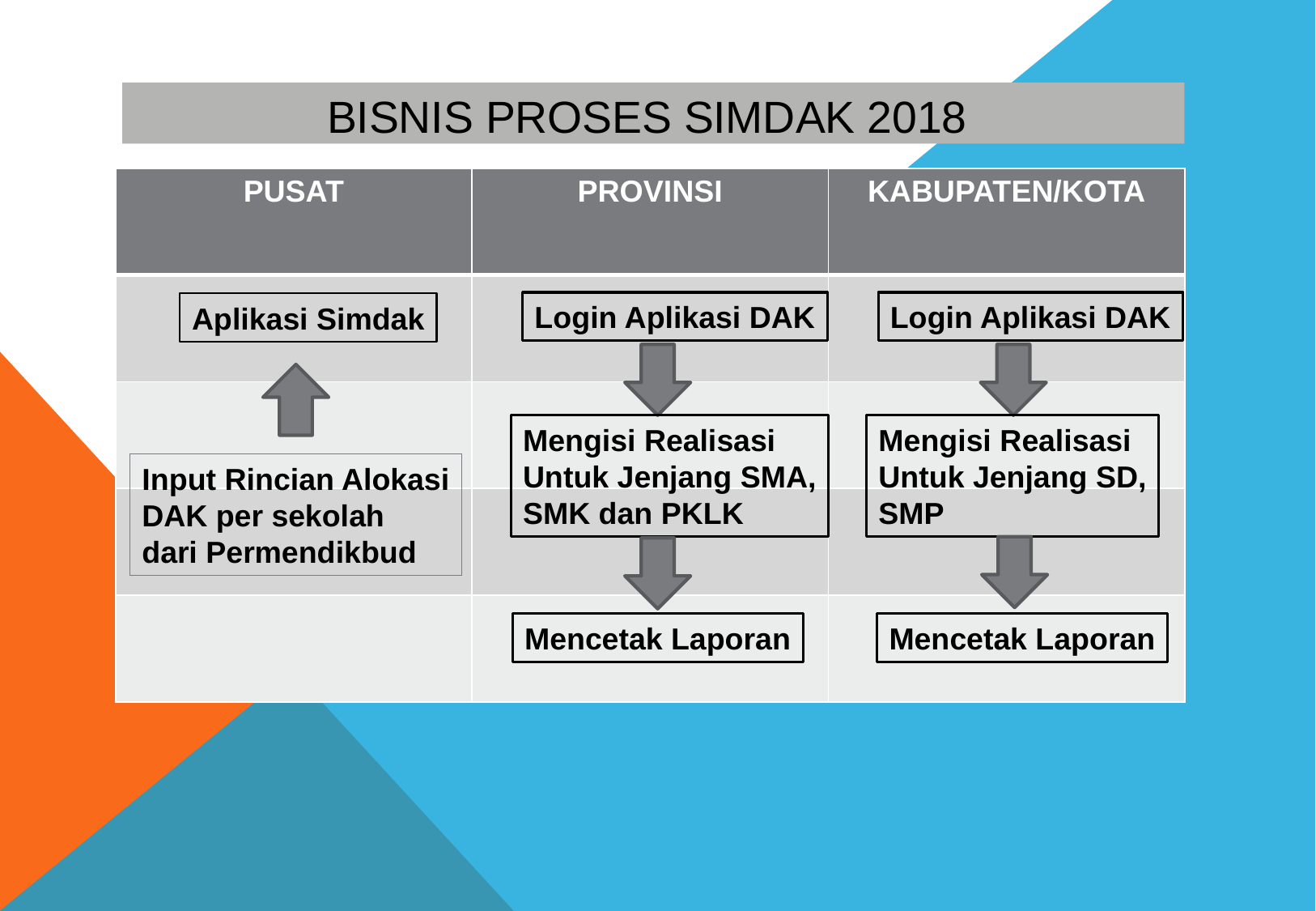

# BISNIS PROSES SIMDAK 2018
| PUSAT | PROVINSI | KABUPATEN/KOTA |
| --- | --- | --- |
|  |  |  |
|  |  |  |
|  |  |  |
|  |  |  |
Login Aplikasi DAK
Login Aplikasi DAK
Aplikasi Simdak

Mengisi Realisasi
Untuk Jenjang SMA,
SMK dan PKLK
Mengisi Realisasi
Untuk Jenjang SD,
SMP
Input Rincian Alokasi
DAK per sekolah
dari Permendikbud

Mencetak Laporan
Mencetak Laporan